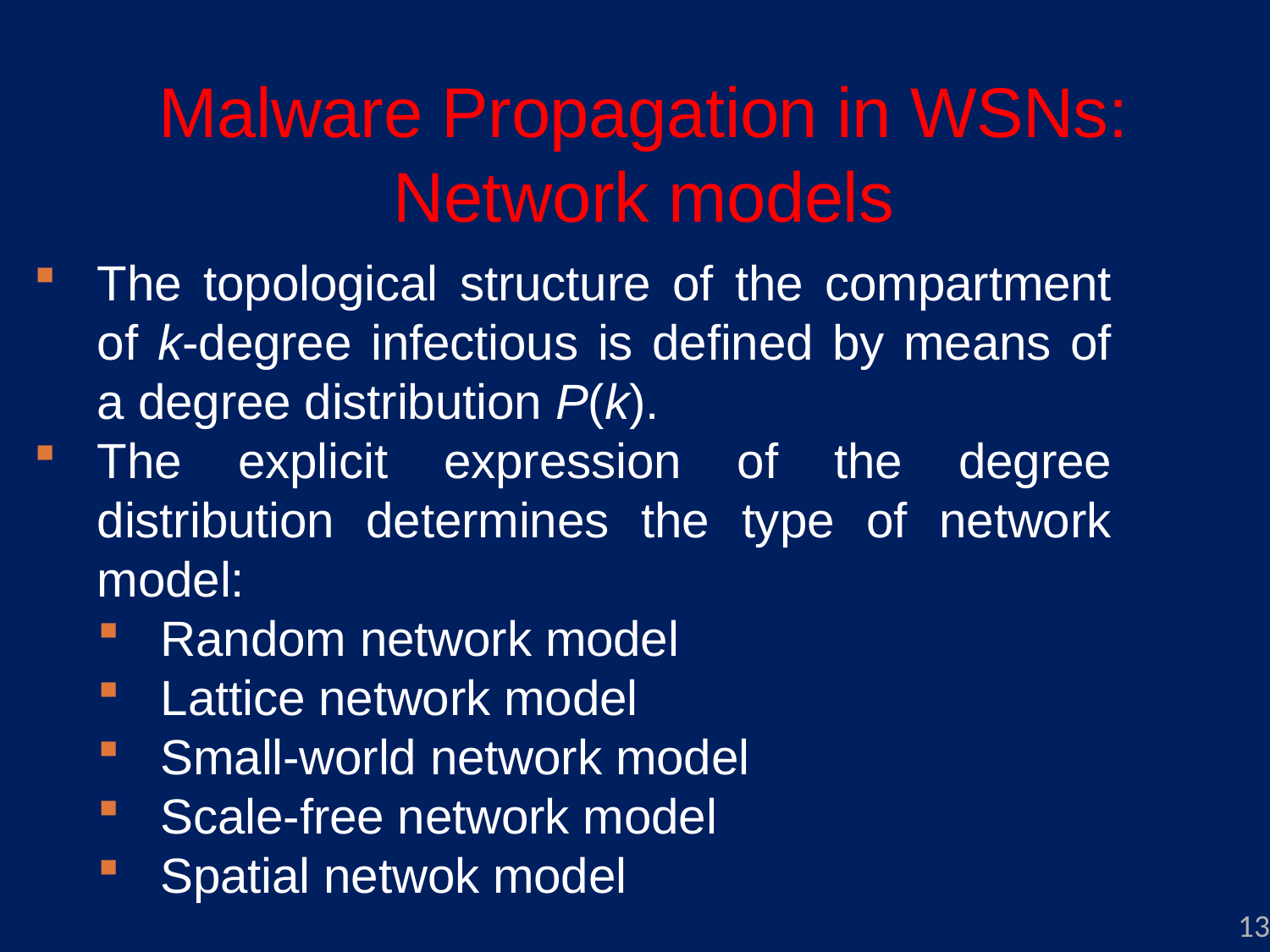

# Malware Propagation in WSNs: Network models
The topological structure of the compartment of k-degree infectious is defined by means of a degree distribution P(k).
The explicit expression of the degree distribution determines the type of network model:
Random network model
Lattice network model
Small-world network model
Scale-free network model
Spatial netwok model
13